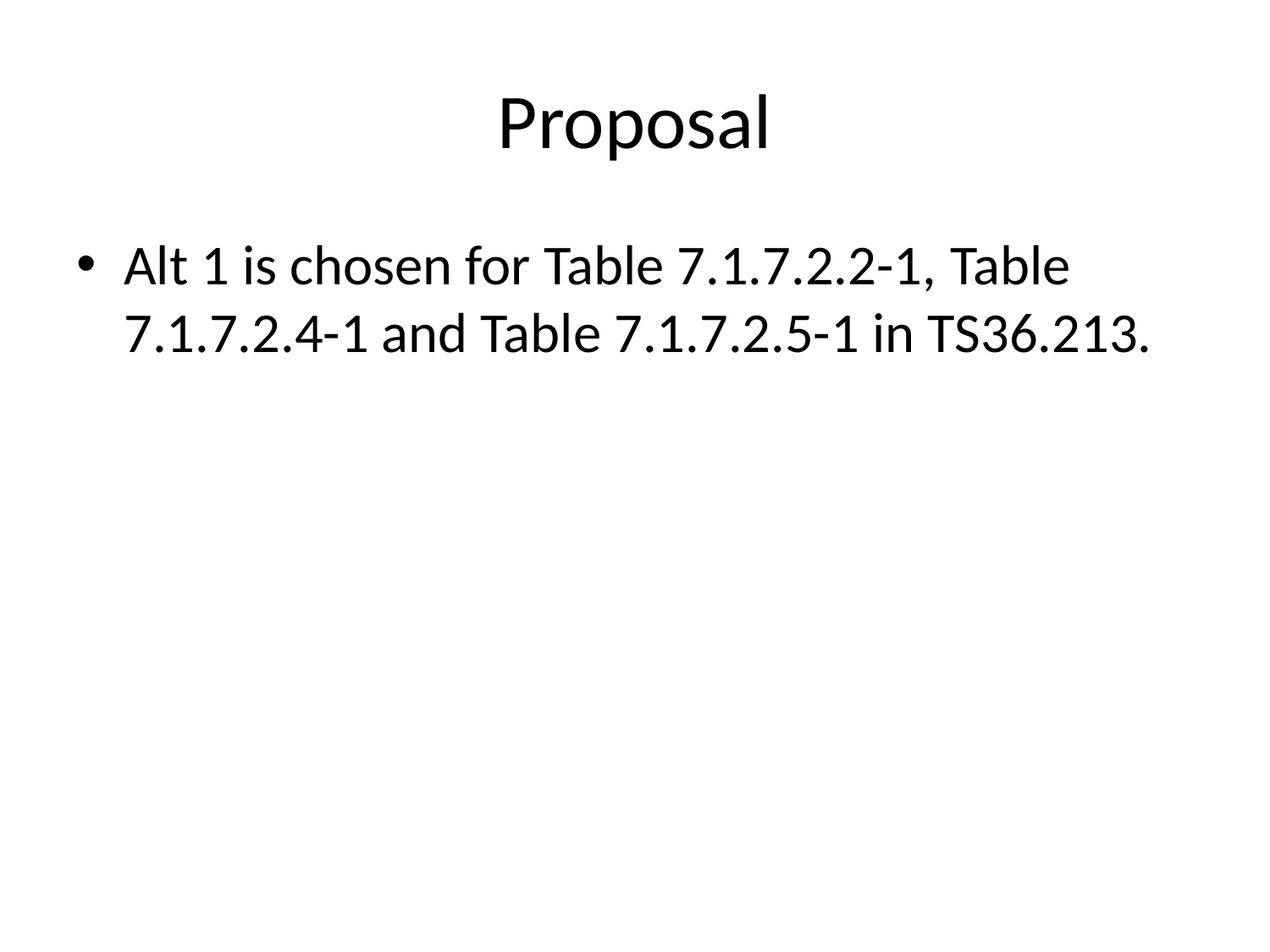

# Proposal
Alt 1 is chosen for Table 7.1.7.2.2-1, Table 7.1.7.2.4-1 and Table 7.1.7.2.5-1 in TS36.213.